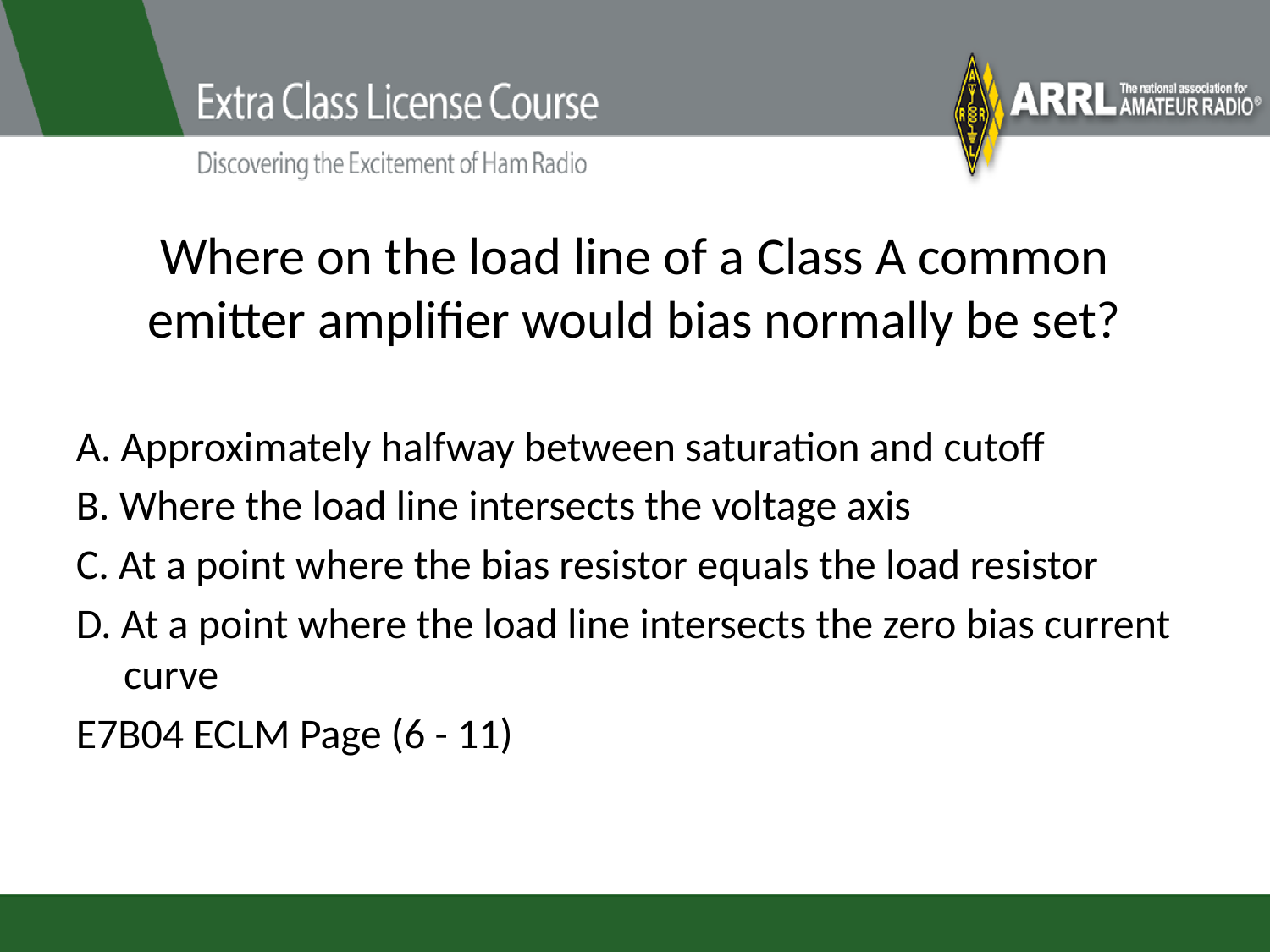

# Where on the load line of a Class A common emitter amplifier would bias normally be set?
A. Approximately halfway between saturation and cutoff
B. Where the load line intersects the voltage axis
C. At a point where the bias resistor equals the load resistor
D. At a point where the load line intersects the zero bias current curve
E7B04 ECLM Page (6 - 11)